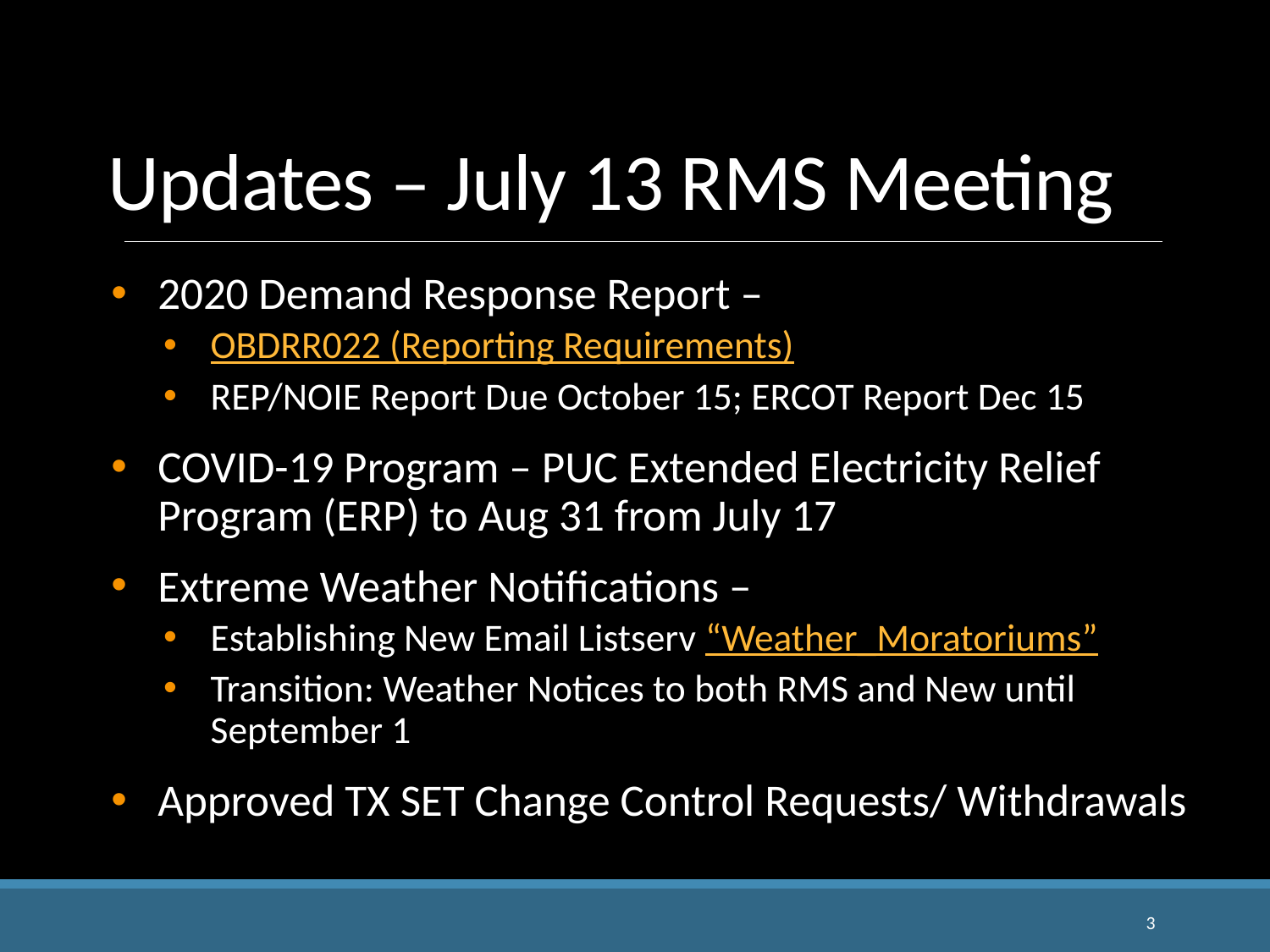

# Updates – July 13 RMS Meeting
2020 Demand Response Report –
OBDRR022 (Reporting Requirements)
REP/NOIE Report Due October 15; ERCOT Report Dec 15
COVID-19 Program – PUC Extended Electricity Relief Program (ERP) to Aug 31 from July 17
Extreme Weather Notifications –
Establishing New Email Listserv “Weather_Moratoriums”
Transition: Weather Notices to both RMS and New until September 1
Approved TX SET Change Control Requests/ Withdrawals
3